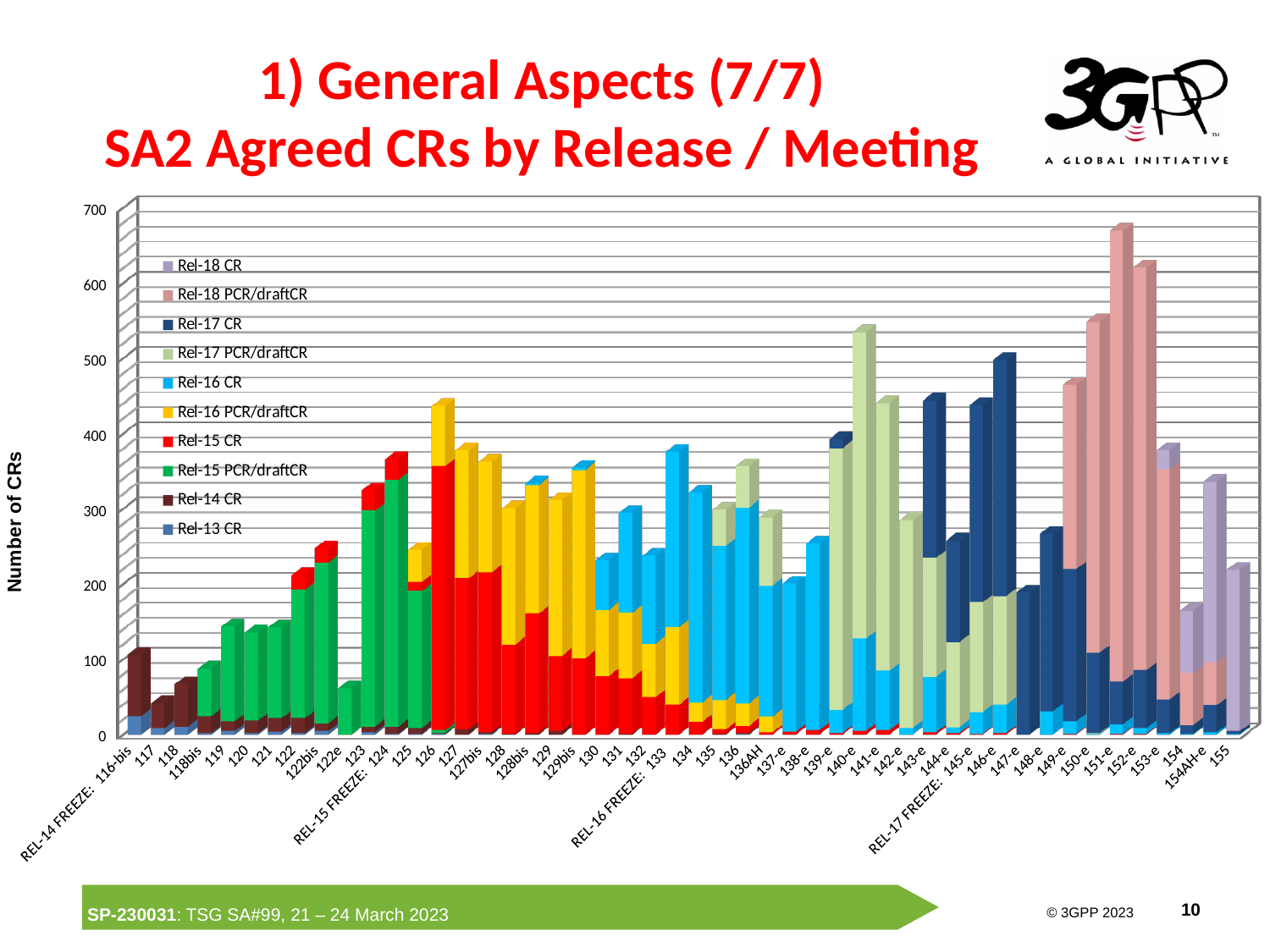

# 1) General Aspects (7/7) SA2 Agreed CRs by Release / Meeting

[unsupported chart]

Number of CRs